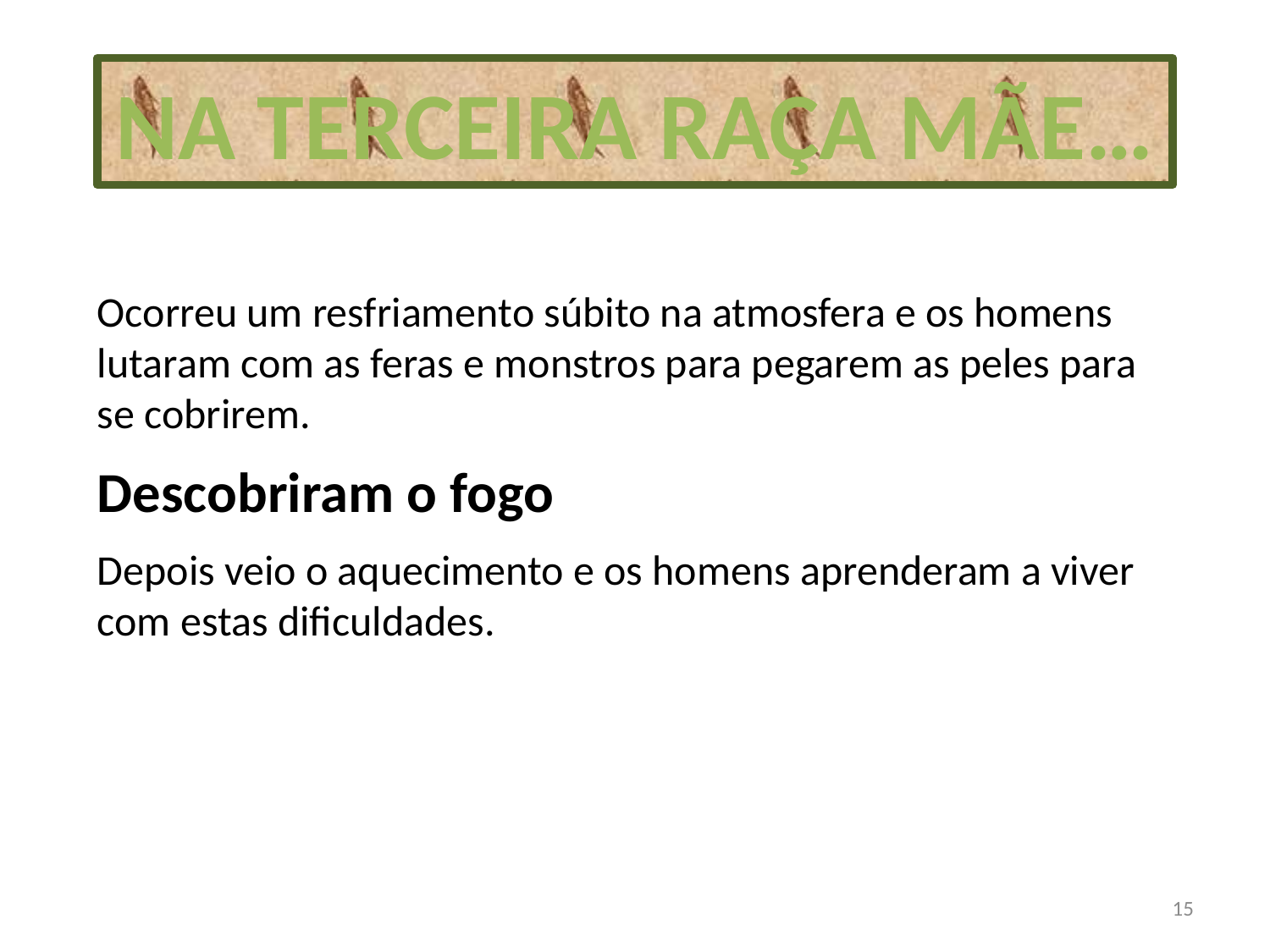

NA TERCEIRA RAÇA MÃE…
Ocorreu um resfriamento súbito na atmosfera e os homens lutaram com as feras e monstros para pegarem as peles para se cobrirem.

Descobriram o fogo

Depois veio o aquecimento e os homens aprenderam a viver com estas dificuldades.

15